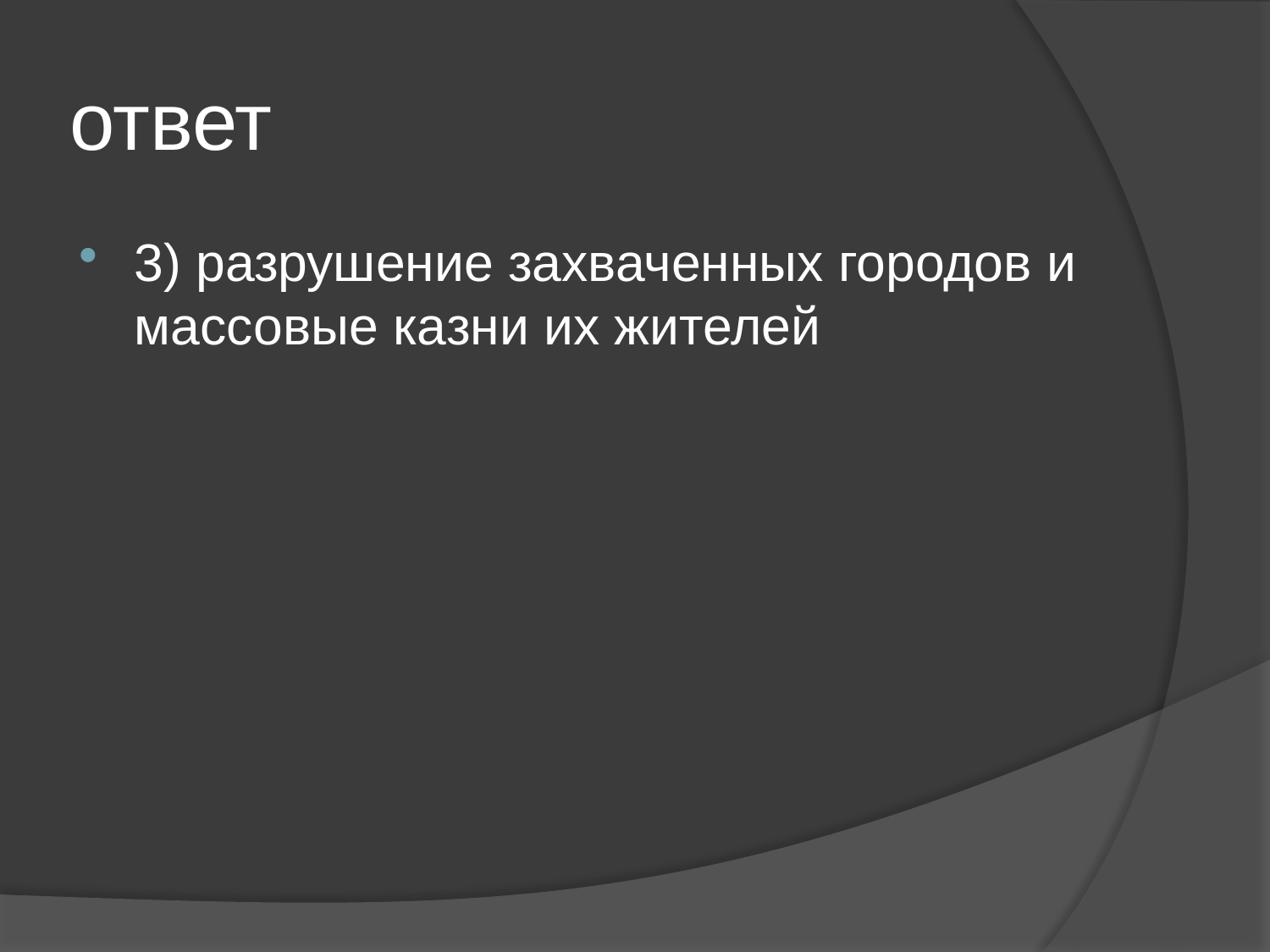

# ответ
3) разрушение захваченных городов и массовые казни их жителей